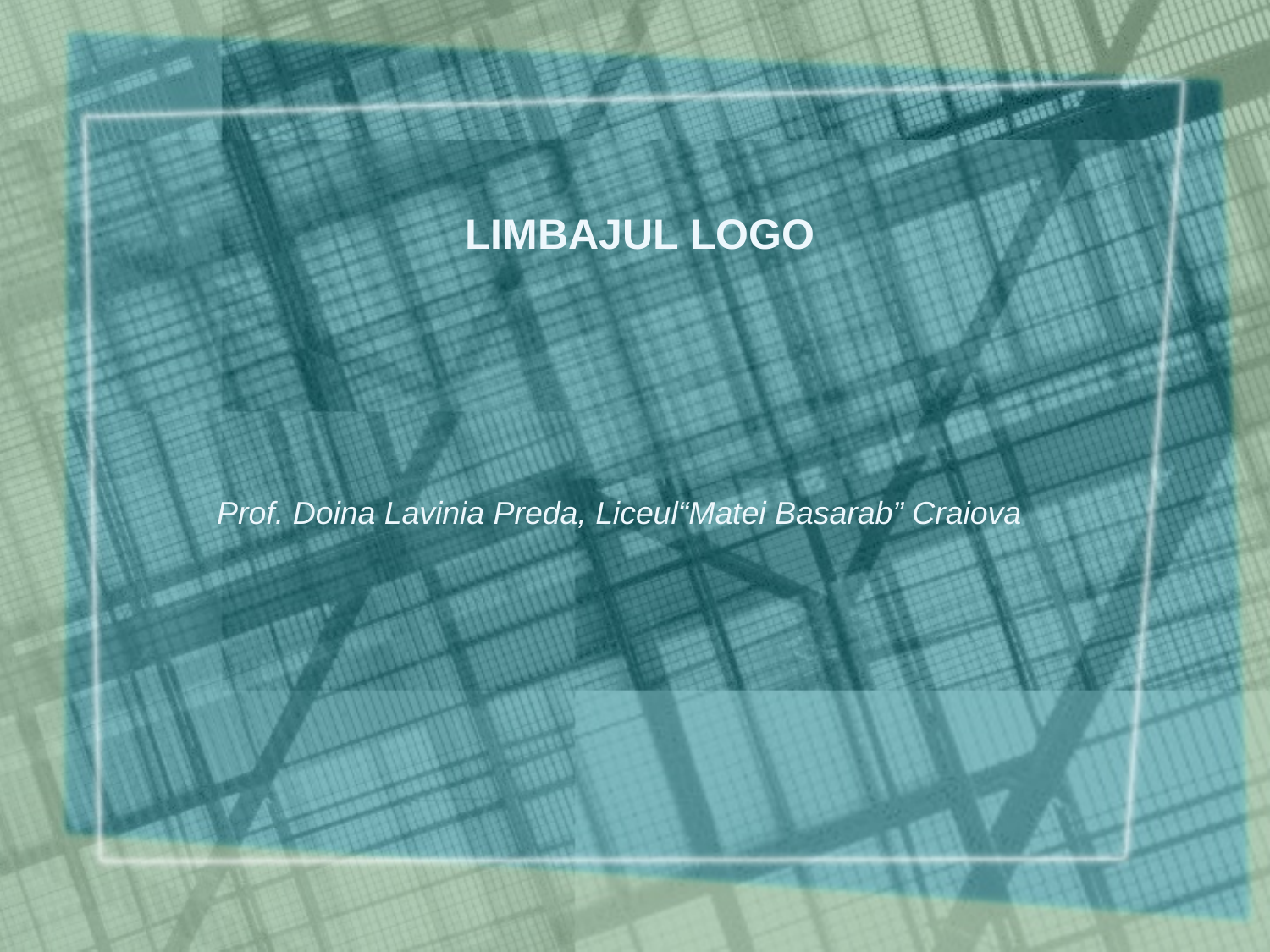

LIMBAJUL LOGO
Prof. Doina Lavinia Preda, Liceul“Matei Basarab” Craiova